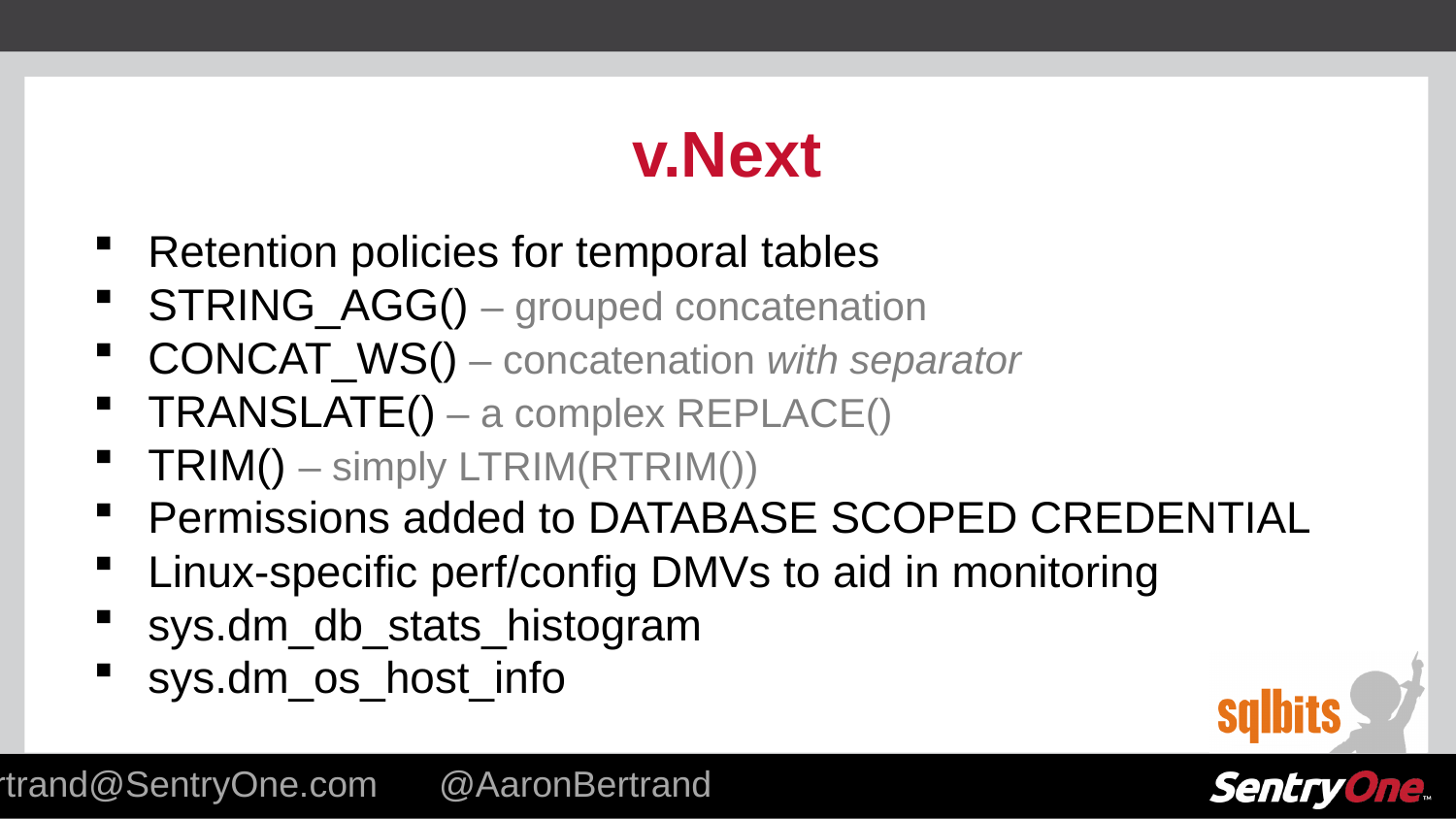

# v.Next
Retention policies for temporal tables
STRING_AGG() – grouped concatenation
CONCAT_WS() – concatenation with separator
TRANSLATE() – a complex REPLACE()
TRIM() – simply LTRIM(RTRIM())
Permissions added to DATABASE SCOPED CREDENTIAL
Linux-specific perf/config DMVs to aid in monitoring
sys.dm_db_stats_histogram
sys.dm_os_host_info